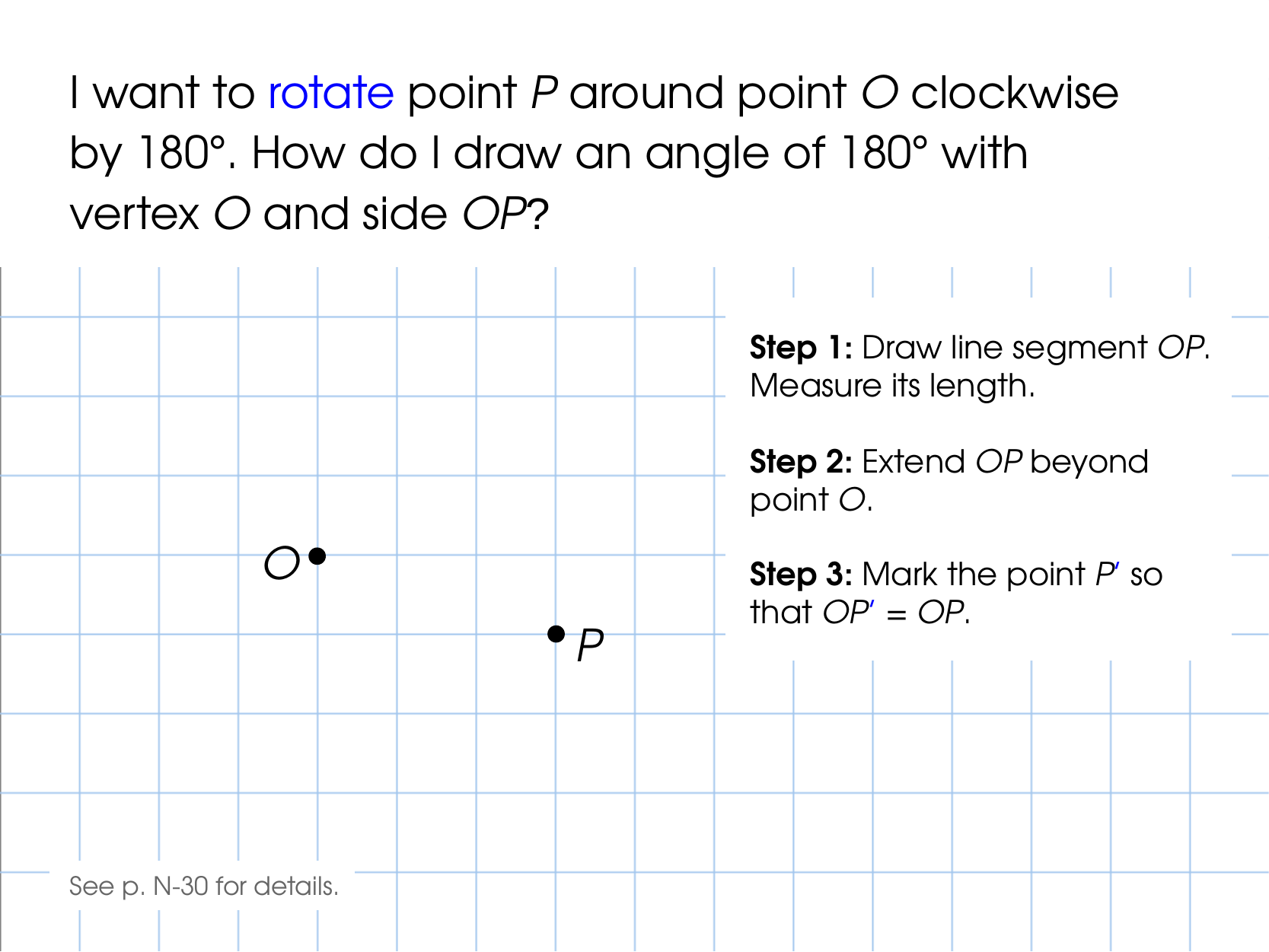

I want to rotate point P around point O clockwise by 180°. How do I draw an angle of 180° with vertex O and side OP?

Step 1: Draw line segment OP. Measure its length.
Step 2: Extend OP beyond point O.
O

Step 3: Mark the point P′ so that OP′ = OP.
P

See p. N-30 for details.